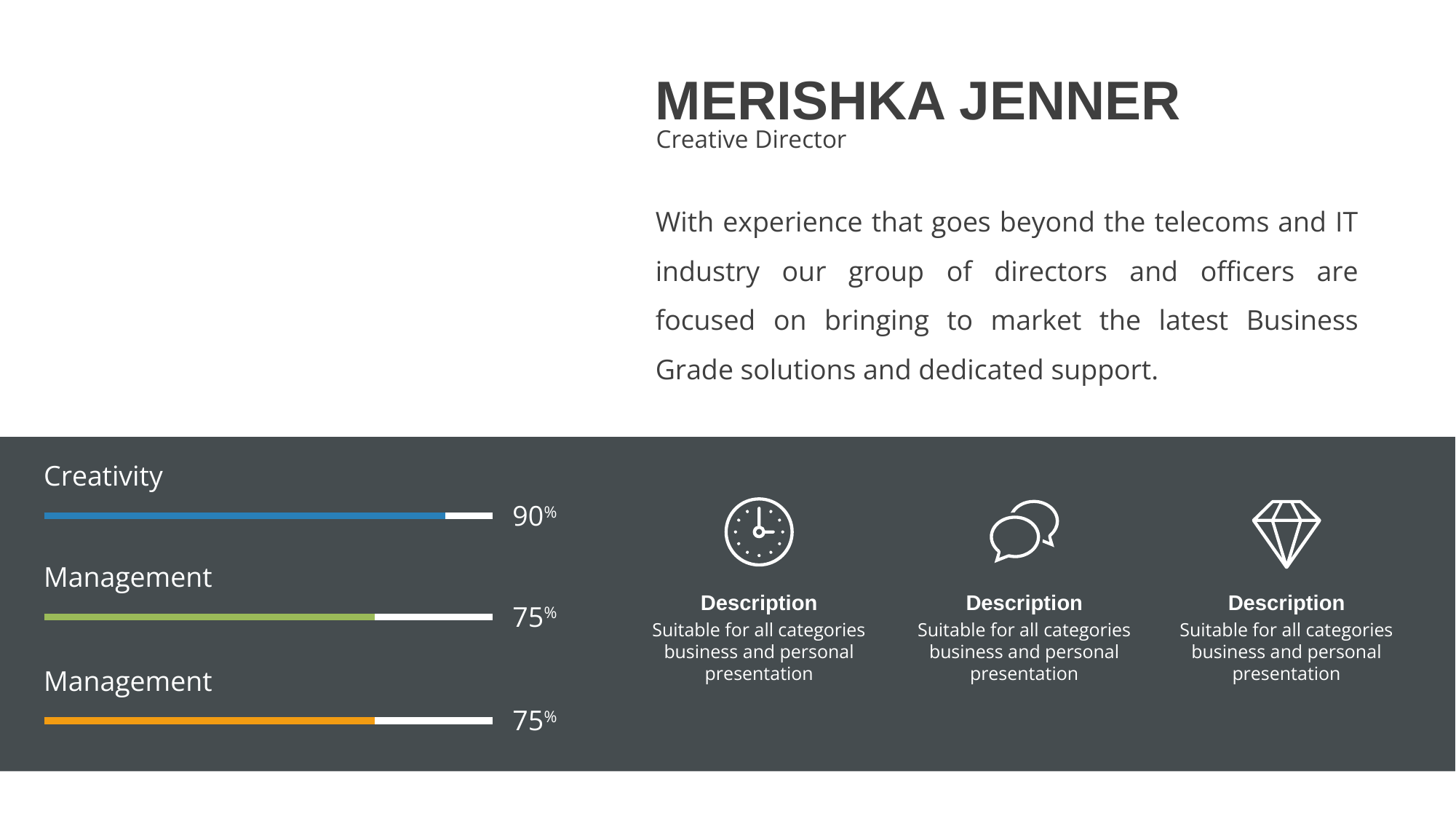

MERISHKA JENNER
Creative Director
With experience that goes beyond the telecoms and IT industry our group of directors and officers are focused on bringing to market the latest Business Grade solutions and dedicated support.

Creativity
90%
Management
75%
Management
75%

Description
Description
Description
Suitable for all categories business and personal presentation
Suitable for all categories business and personal presentation
Suitable for all categories business and personal presentation